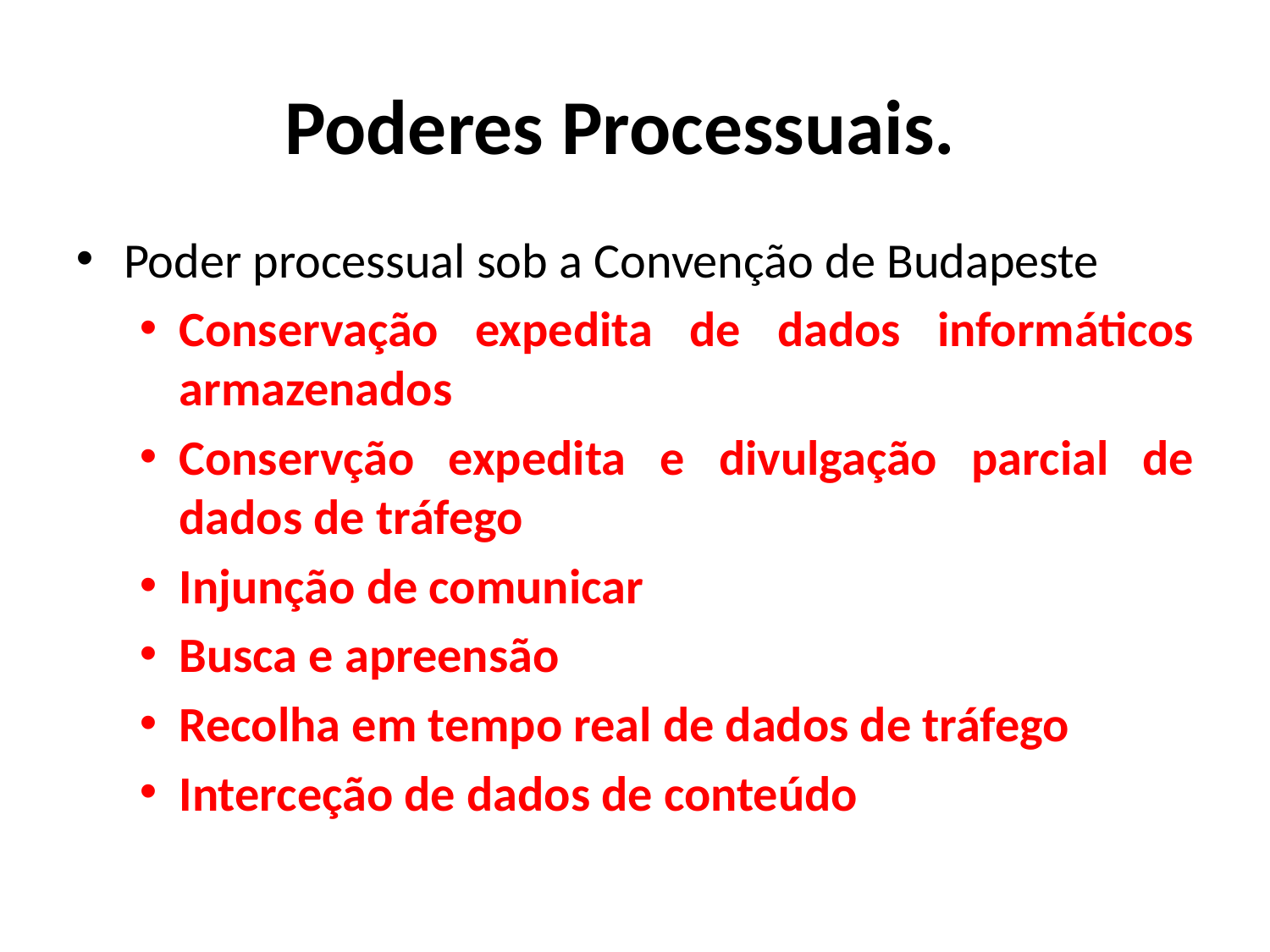

# Poderes Processuais.
Poder processual sob a Convenção de Budapeste
Conservação expedita de dados informáticos armazenados
Conservção expedita e divulgação parcial de dados de tráfego
Injunção de comunicar
Busca e apreensão
Recolha em tempo real de dados de tráfego
Interceção de dados de conteúdo